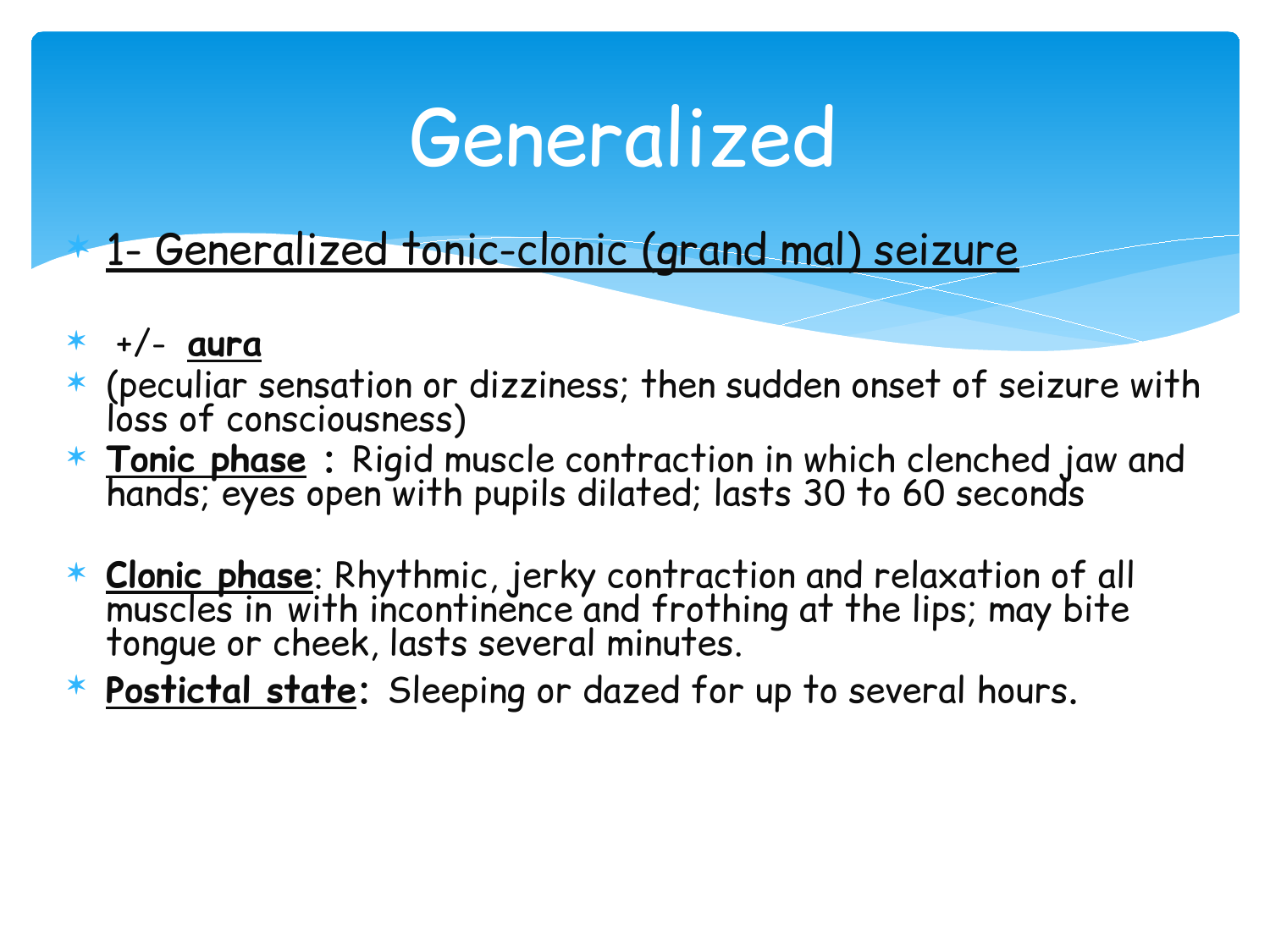

# Generalized
1- Generalized tonic-clonic (grand mal) seizure

 +/-  aura
(peculiar sensation or dizziness; then sudden onset of seizure with loss of consciousness)
Tonic phase : Rigid muscle contraction in which clenched jaw and hands; eyes open with pupils dilated; lasts 30 to 60 seconds

Clonic phase: Rhythmic, jerky contraction and relaxation of all muscles in with incontinence and frothing at the lips; may bite tongue or cheek, lasts several minutes.
Postictal state: Sleeping or dazed for up to several hours.